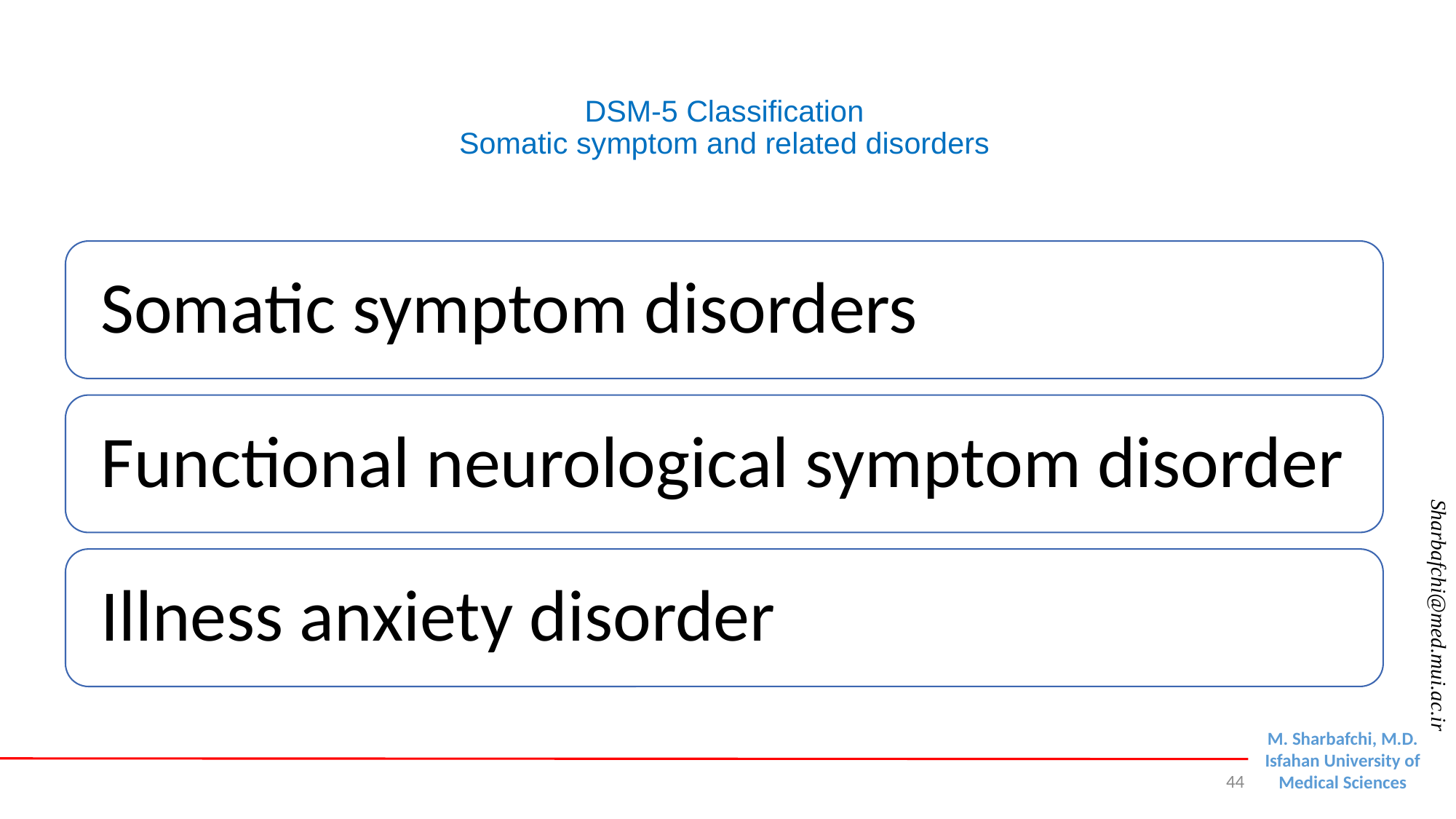

# DSM-5 Classification Somatic symptom and related disorders
Somatic symptom disorders
Functional neurological symptom disorder
Illness anxiety disorder
44